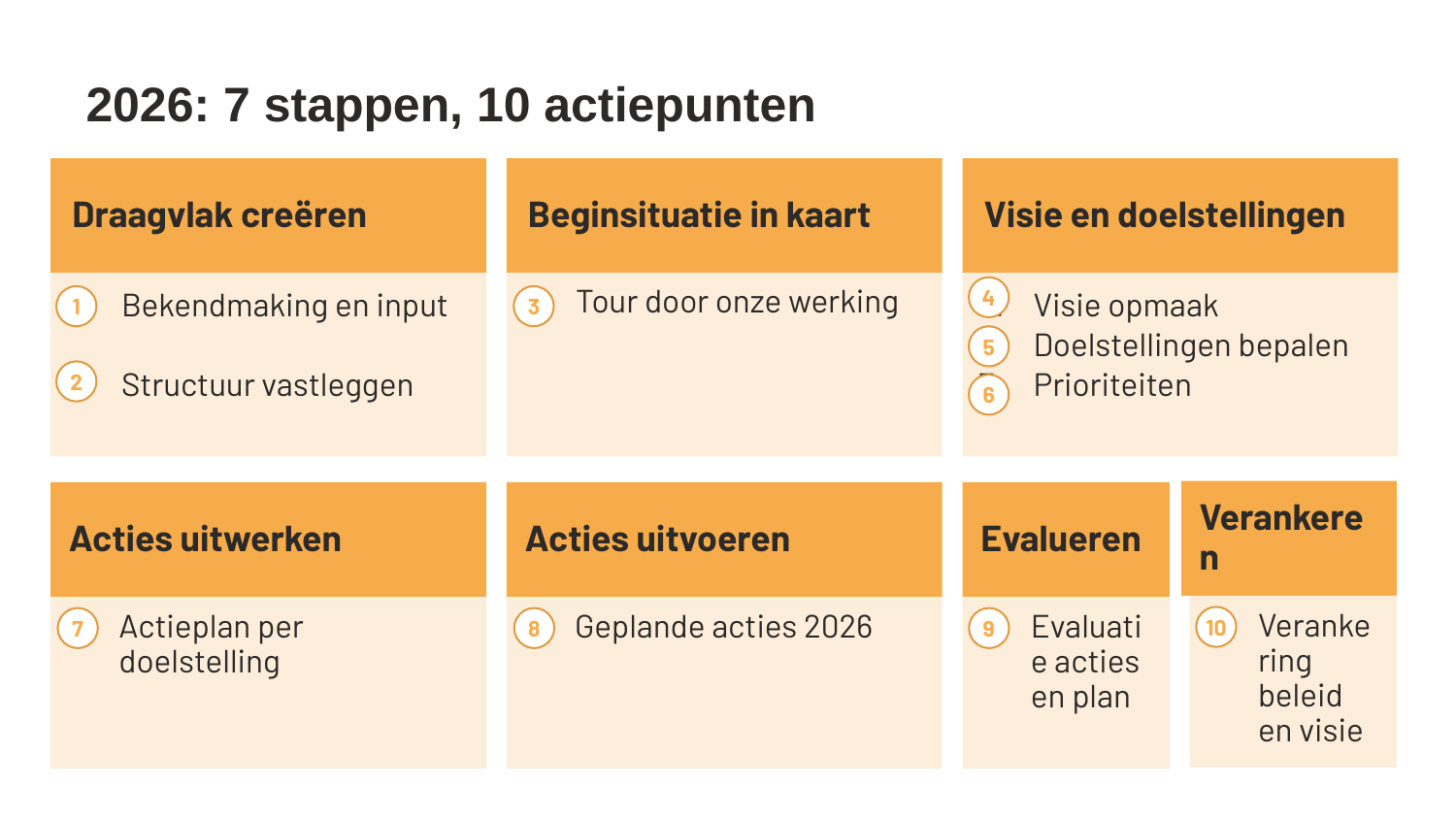

# 2026: 7 stappen, 10 actiepunten
Draagvlak creëren
Beginsituatie in kaart
Visie en doelstellingen
Bekendmaking en input

Structuur vastleggen
Tour door onze werking
Visie opmaak
Doelstellingen bepalen
Prioriteiten
4
1
3
5
2
6
Verankeren
Acties uitwerken
Acties uitvoeren
Evalueren
Verankering beleid en visie
Actieplan per doelstelling
Geplande acties 2026

Evaluatie acties en plan
10
7
8
9